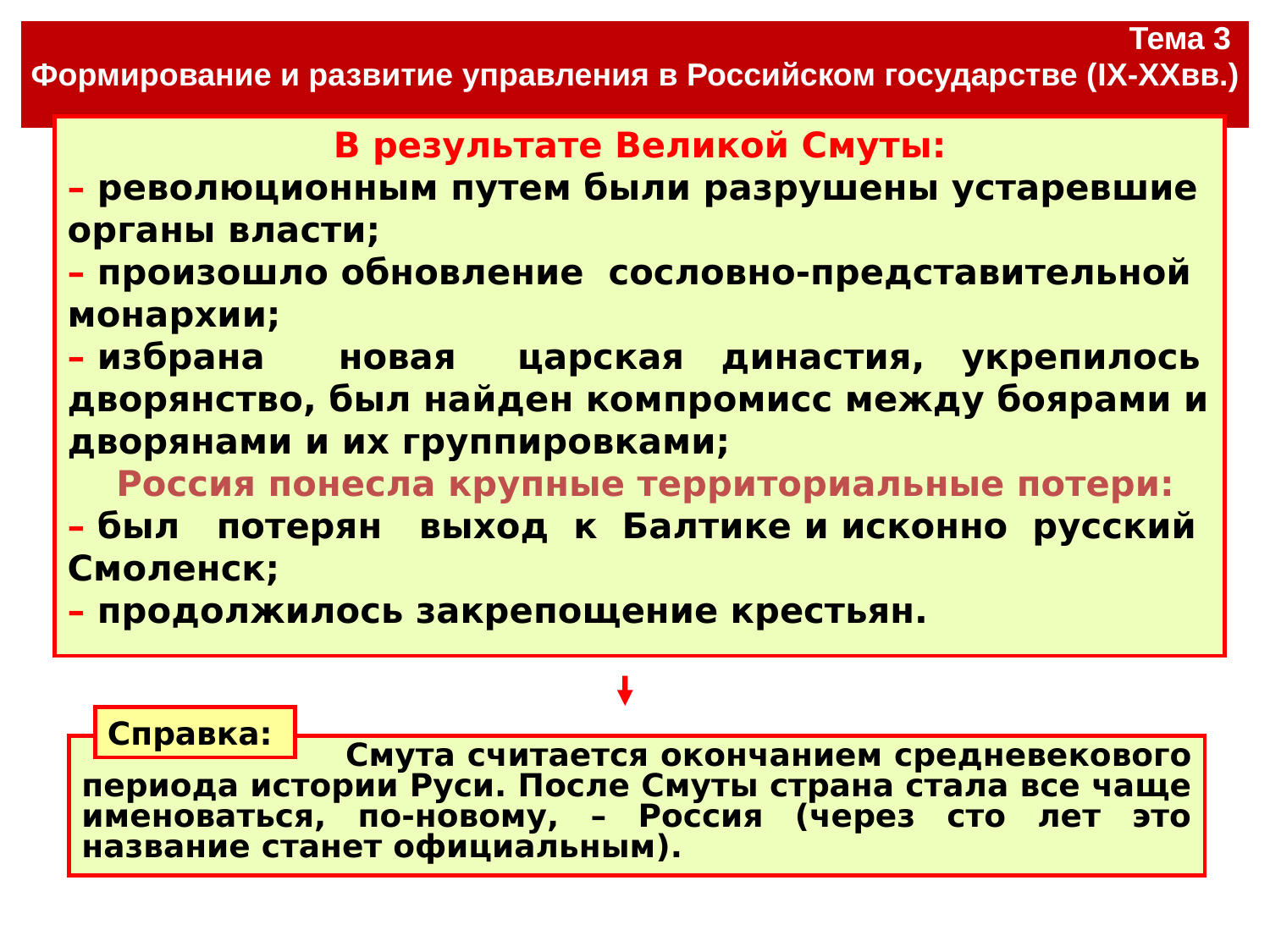

| Тема 3 Формирование и развитие управления в Российском государстве (IX-XXвв.) |
| --- |
#
В результате Великой Смуты:
– революционным путем были разрушены устаревшие органы власти;
– произошло обновление  сословно-представительной монархии;
– избрана      новая     царская   династия,   укрепилось дворянство, был найден компромисс между боярами и дворянами и их группировками;
    Россия понесла крупные территориальные потери:
– был   потерян   выход  к  Балтике и исконно  русский Смоленск;
– продолжилось закрепощение крестьян.

                         Смута считается окончанием средневекового периода истории Руси. После Смуты страна стала все чаще именоваться, по-новому, – Россия (через сто лет это название станет официальным).
Справка: